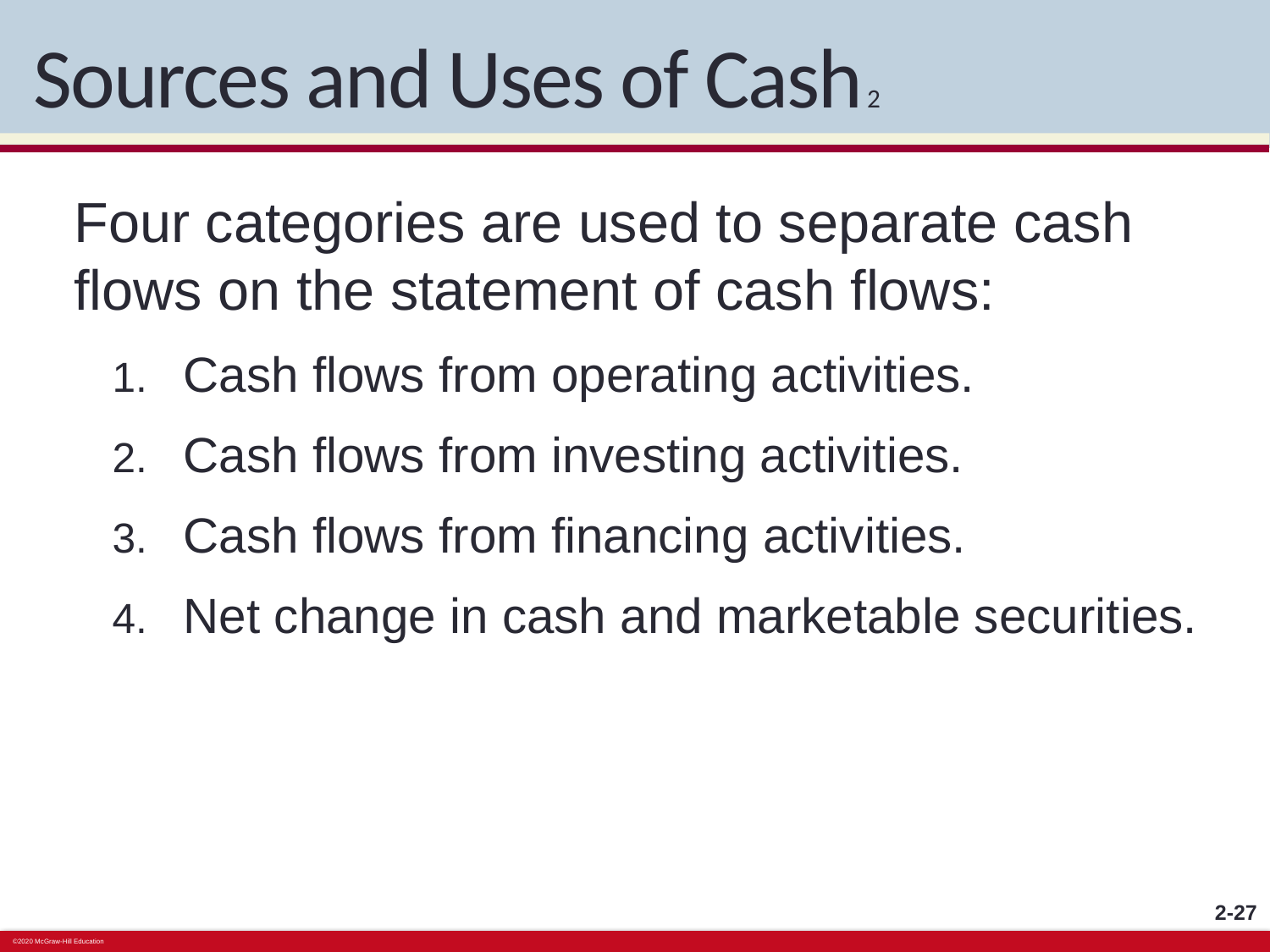

# Sources and Uses of Cash 2
Four categories are used to separate cash flows on the statement of cash flows:
Cash flows from operating activities.
Cash flows from investing activities.
Cash flows from financing activities.
Net change in cash and marketable securities.